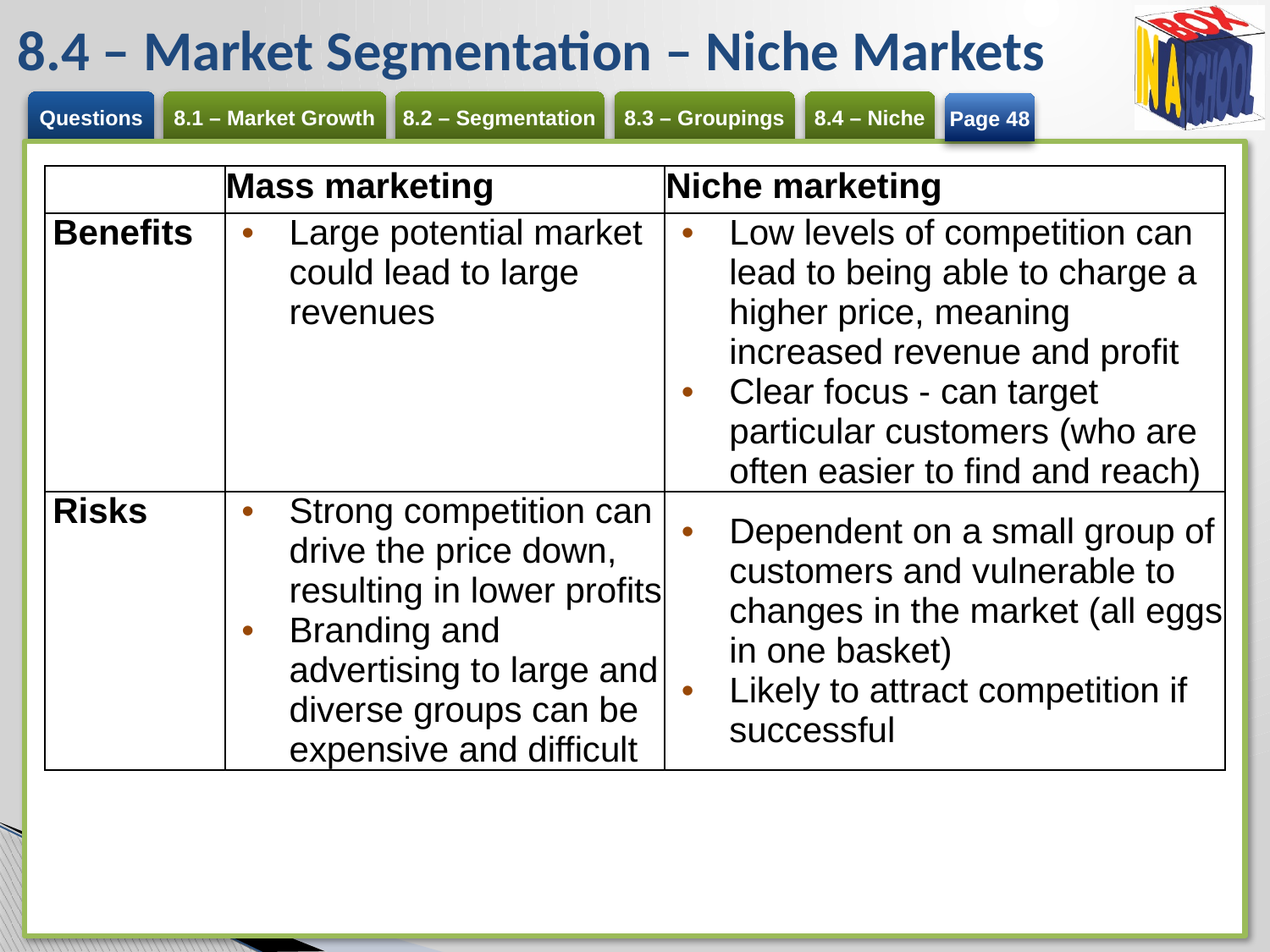

# 8.4 – Market Segmentation – Niche Markets
Page 48
|  | Mass marketing | Niche marketing |
| --- | --- | --- |
| Benefits | Large potential market could lead to large revenues | Low levels of competition can lead to being able to charge a higher price, meaning increased revenue and profit Clear focus - can target particular customers (who are often easier to find and reach) |
| Risks | Strong competition can drive the price down, resulting in lower profits Branding and advertising to large and diverse groups can be expensive and difficult | Dependent on a small group of customers and vulnerable to changes in the market (all eggs in one basket) Likely to attract competition if successful |